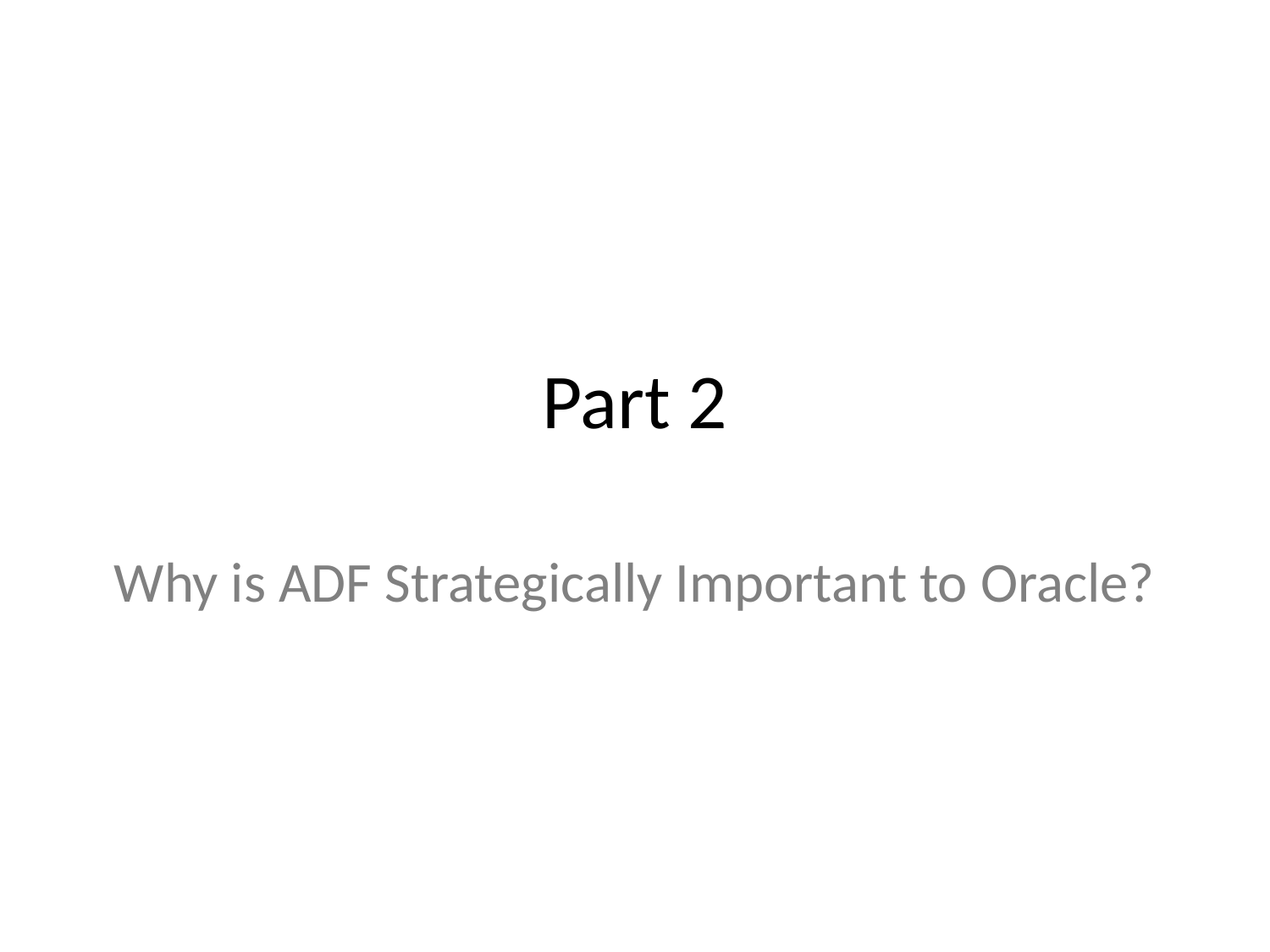

# Part 2
Why is ADF Strategically Important to Oracle?